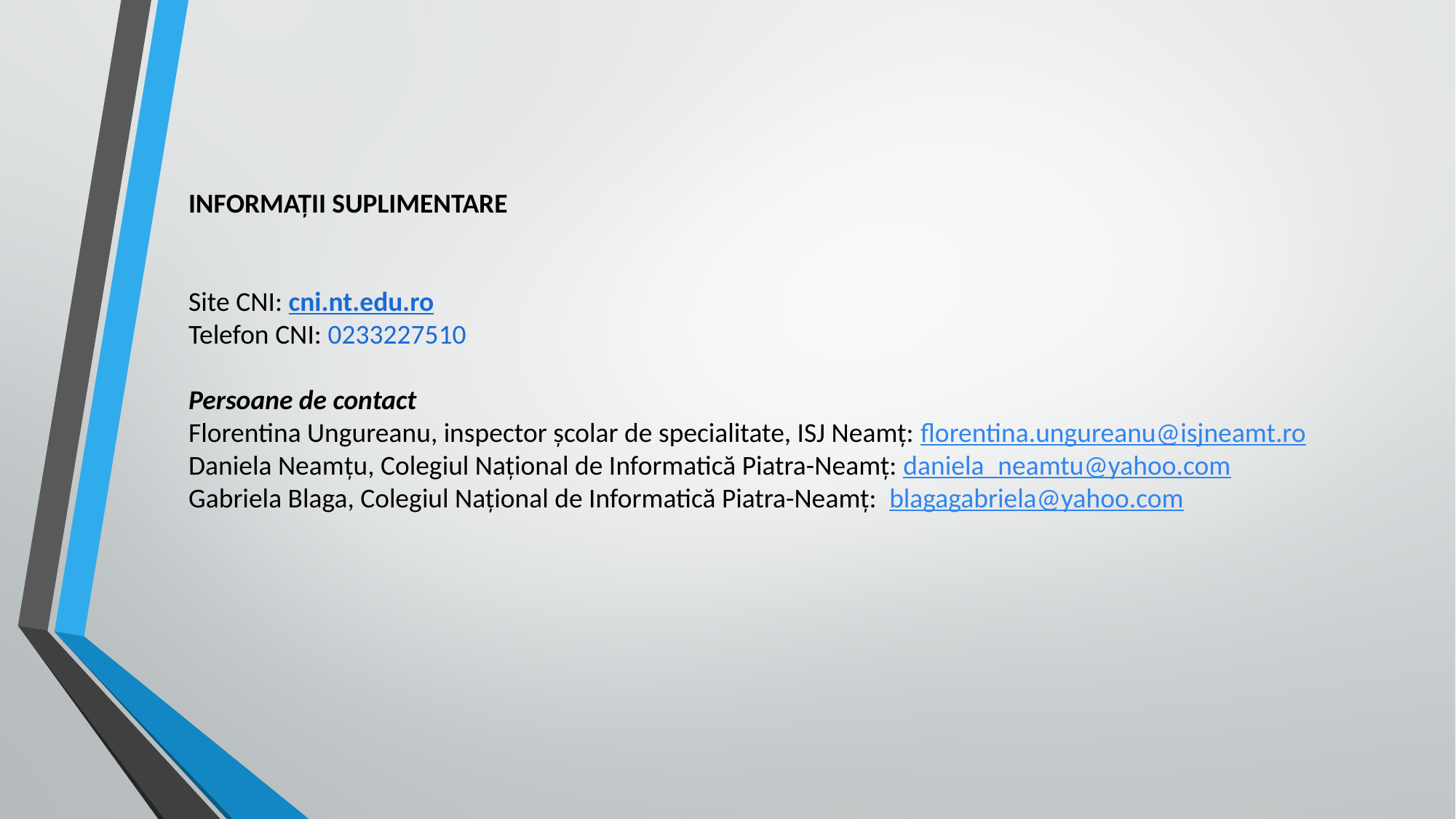

INFORMAȚII SUPLIMENTARE

Site CNI: cni.nt.edu.ro
Telefon CNI: 0233227510

Persoane de contact
Florentina Ungureanu, inspector școlar de specialitate, ISJ Neamț: florentina.ungureanu@isjneamt.ro
Daniela Neamțu, Colegiul Național de Informatică Piatra-Neamț: daniela_neamtu@yahoo.com
Gabriela Blaga, Colegiul Național de Informatică Piatra-Neamț:  blagagabriela@yahoo.com